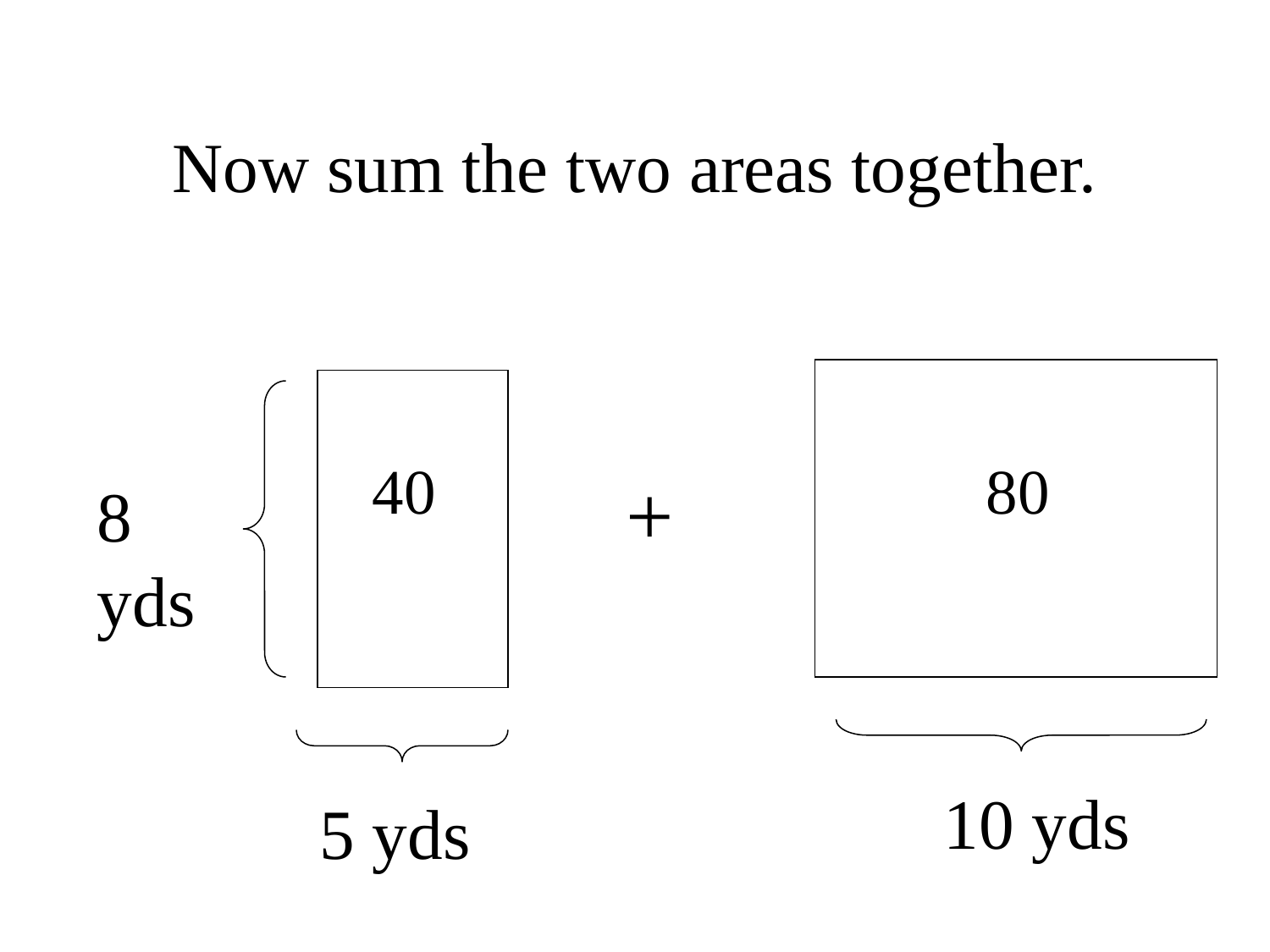

Now sum the two areas together.

  40
	80
+
8 yds

   10 yds
5 yds